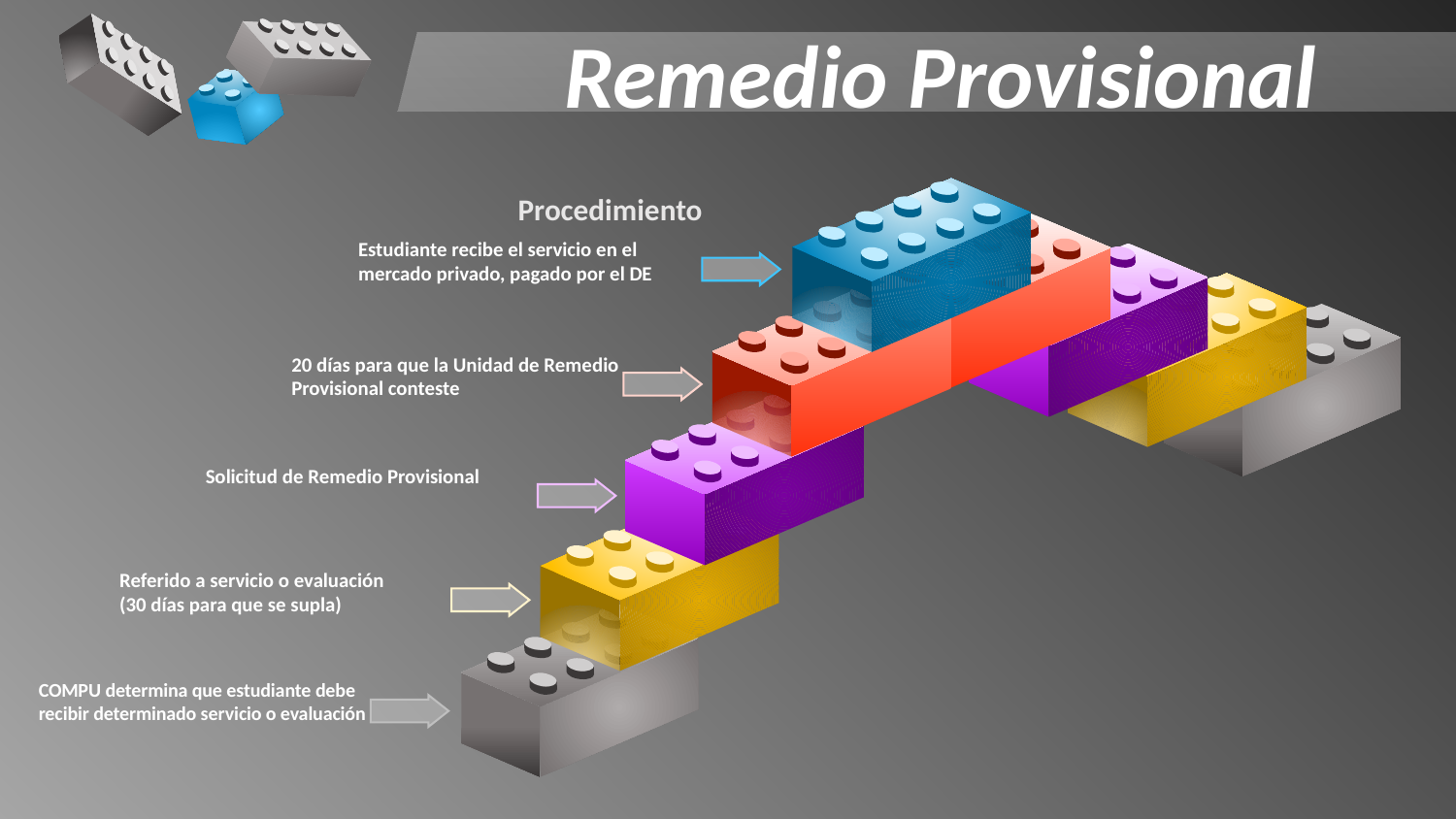

Remedio Provisional

Procedimiento

Estudiante recibe el servicio en el mercado privado, pagado por el DE

20 días para que la Unidad de Remedio Provisional conteste

Solicitud de Remedio Provisional

Referido a servicio o evaluación
(30 días para que se supla)

COMPU determina que estudiante debe recibir determinado servicio o evaluación